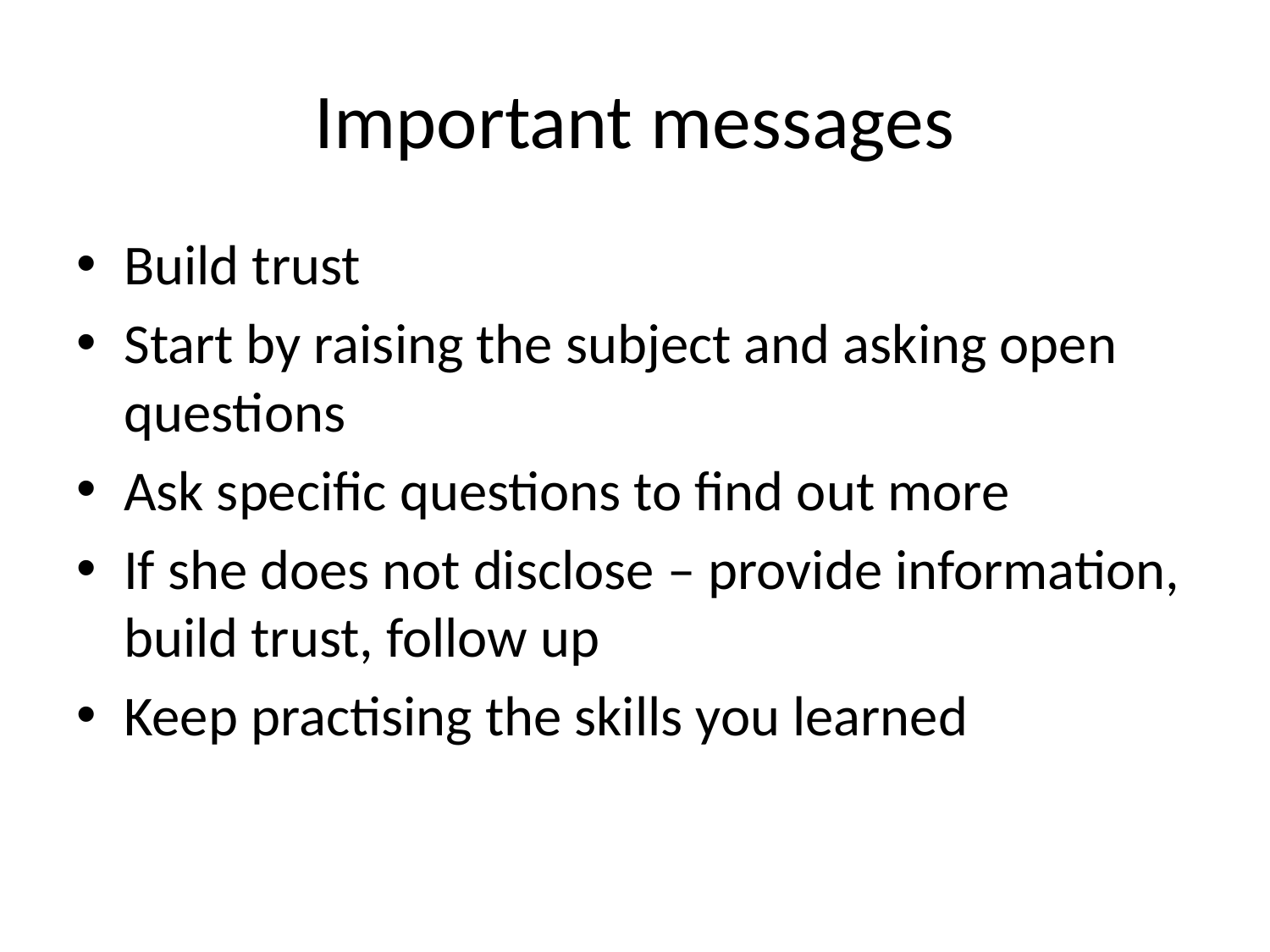

# Important messages
Build trust
Start by raising the subject and asking open questions
Ask specific questions to find out more
If she does not disclose – provide information, build trust, follow up
Keep practising the skills you learned